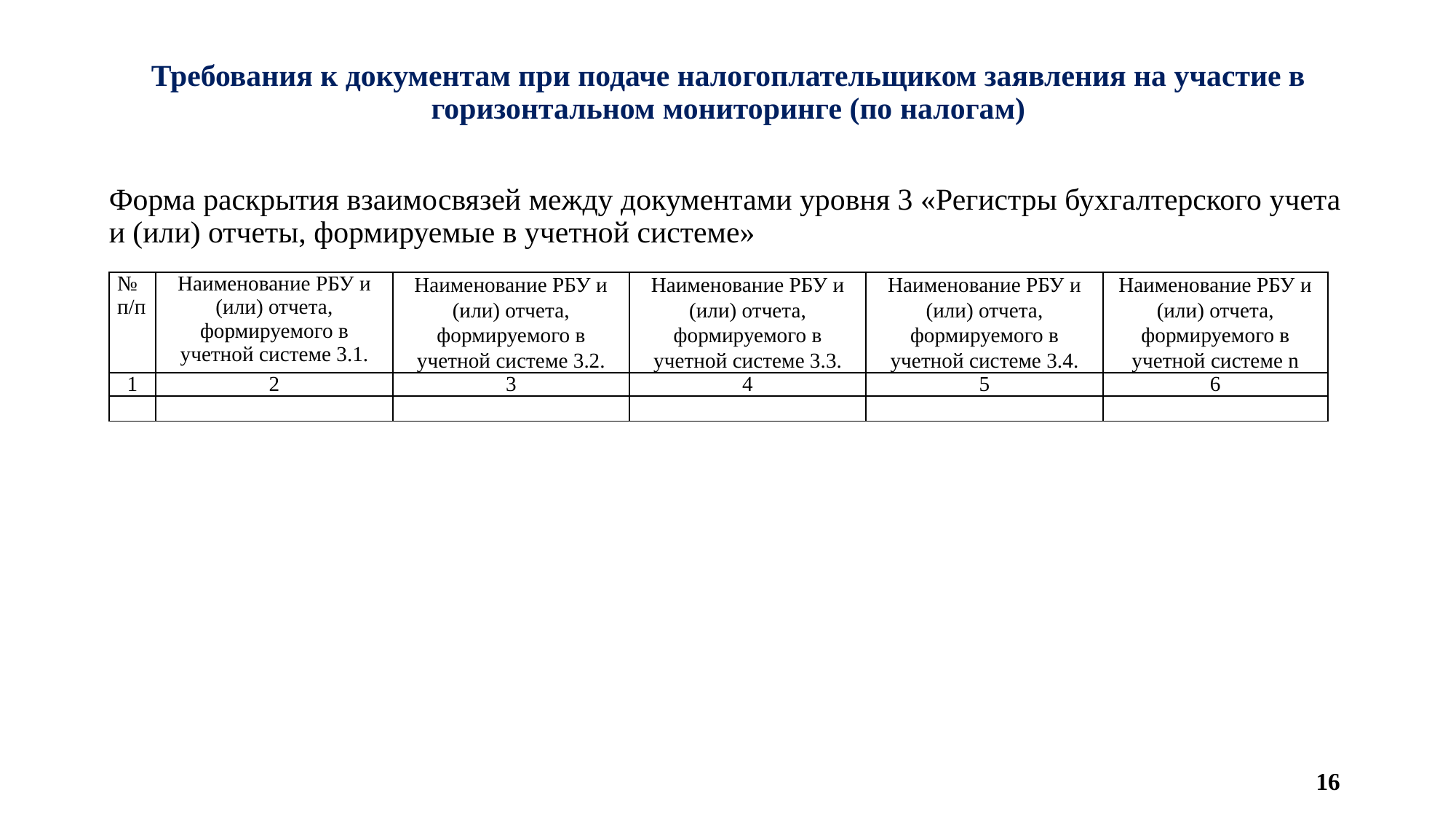

# Требования к документам при подаче налогоплательщиком заявления на участие в горизонтальном мониторинге (по налогам)

Форма раскрытия взаимосвязей между документами уровня 3 «Регистры бухгалтерского учета и (или) отчеты, формируемые в учетной системе»

| № п/п | Наименование РБУ и (или) отчета, формируемого в учетной системе 3.1. | Наименование РБУ и (или) отчета, формируемого в учетной системе 3.2. | Наименование РБУ и (или) отчета, формируемого в учетной системе 3.3. | Наименование РБУ и (или) отчета, формируемого в учетной системе 3.4. | Наименование РБУ и (или) отчета, формируемого в учетной системе n |
| --- | --- | --- | --- | --- | --- |
| 1 | 2 | 3 | 4 | 5 | 6 |
|  |  |  |  |  |  |
16